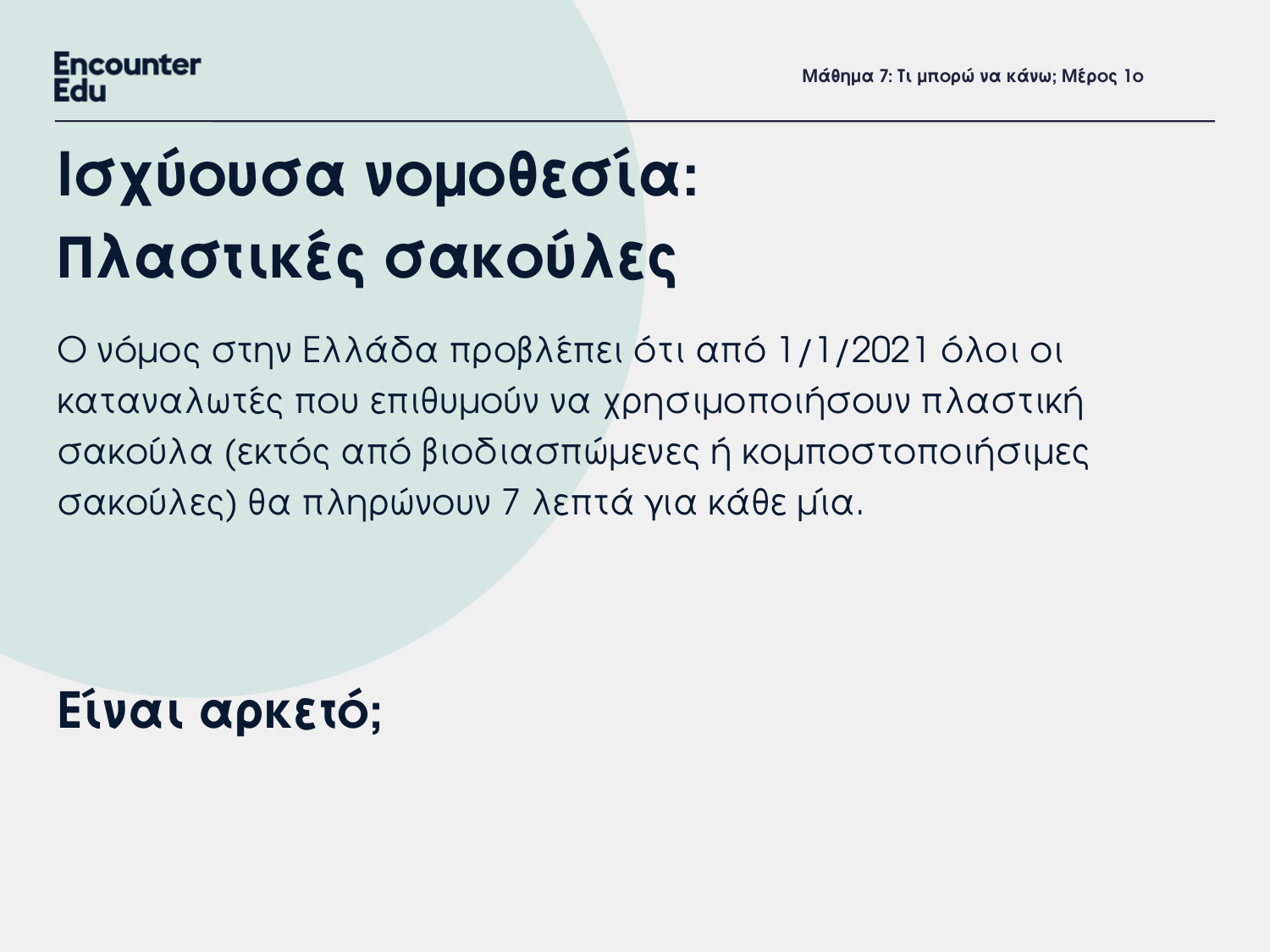

# Μάθημα 7: Τι μπορώ να κάνω; Μέρος 1ο
Ισχύουσα νομοθεσία:
Πλαστικές σακούλες
Ο νόμος στην Ελλάδα προβλέπει ότι από 1/1/2021 όλοι οι καταναλωτές που επιθυμούν να χρησιμοποιήσουν πλαστική σακούλα (εκτός από βιοδιασπώμενες ή κομποστοποιήσιμες σακούλες) θα πληρώνουν 7 λεπτά για κάθε μία.
Είναι αρκετό;